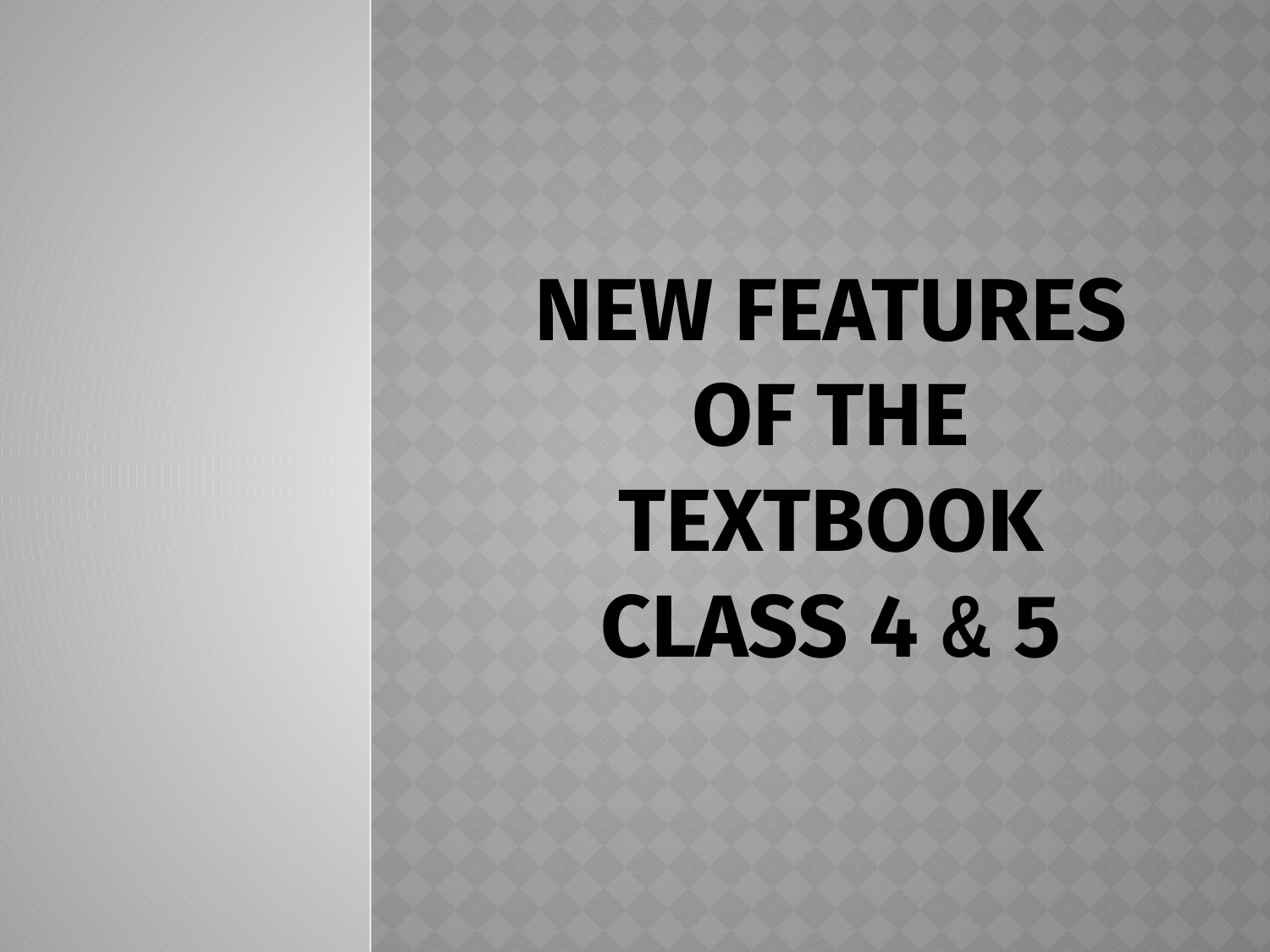

# NEW FEATURES OF THE TEXTBOOK CLASS 4 & 5